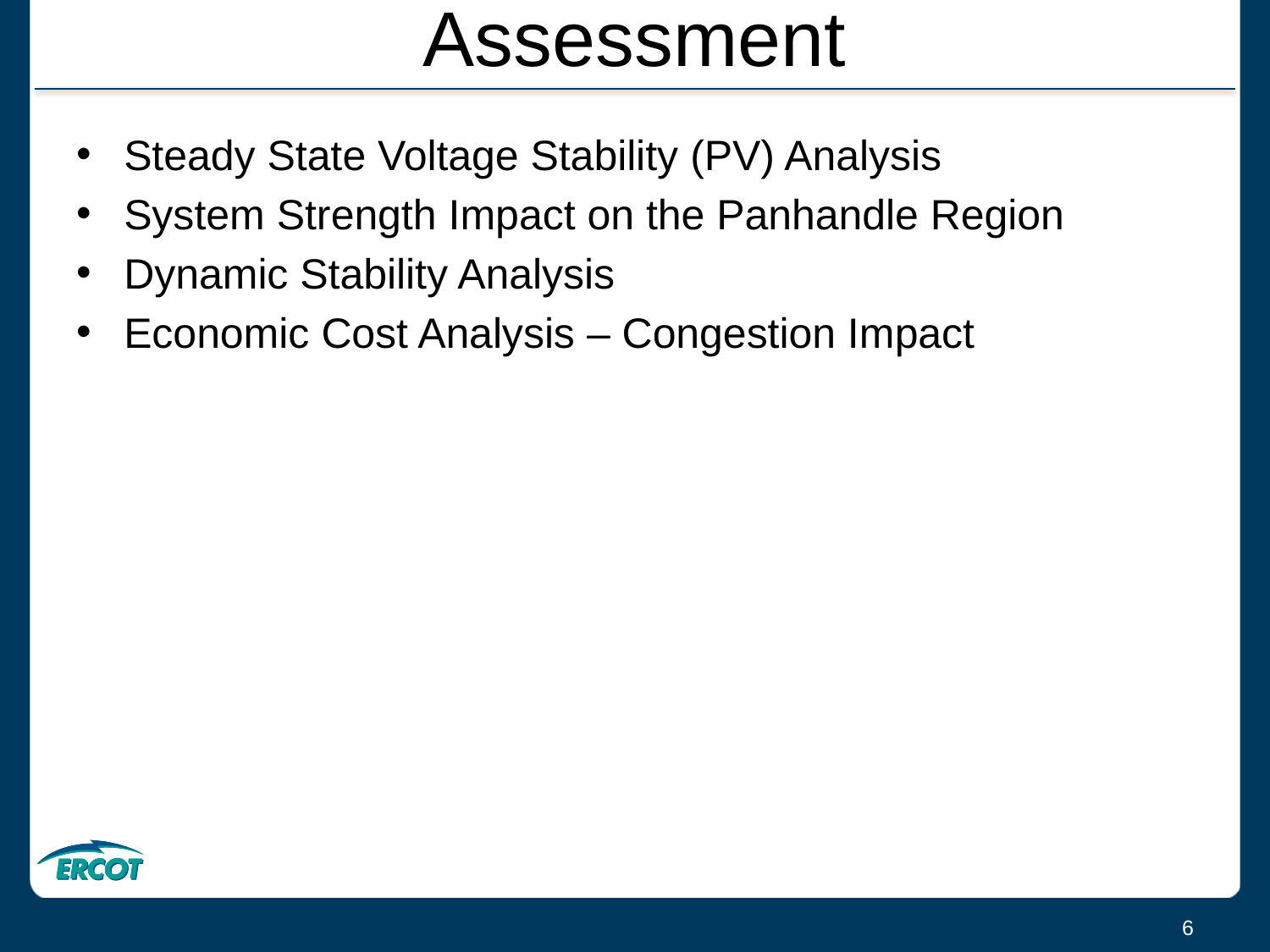

# Assessment
Steady State Voltage Stability (PV) Analysis
System Strength Impact on the Panhandle Region
Dynamic Stability Analysis
Economic Cost Analysis – Congestion Impact
6